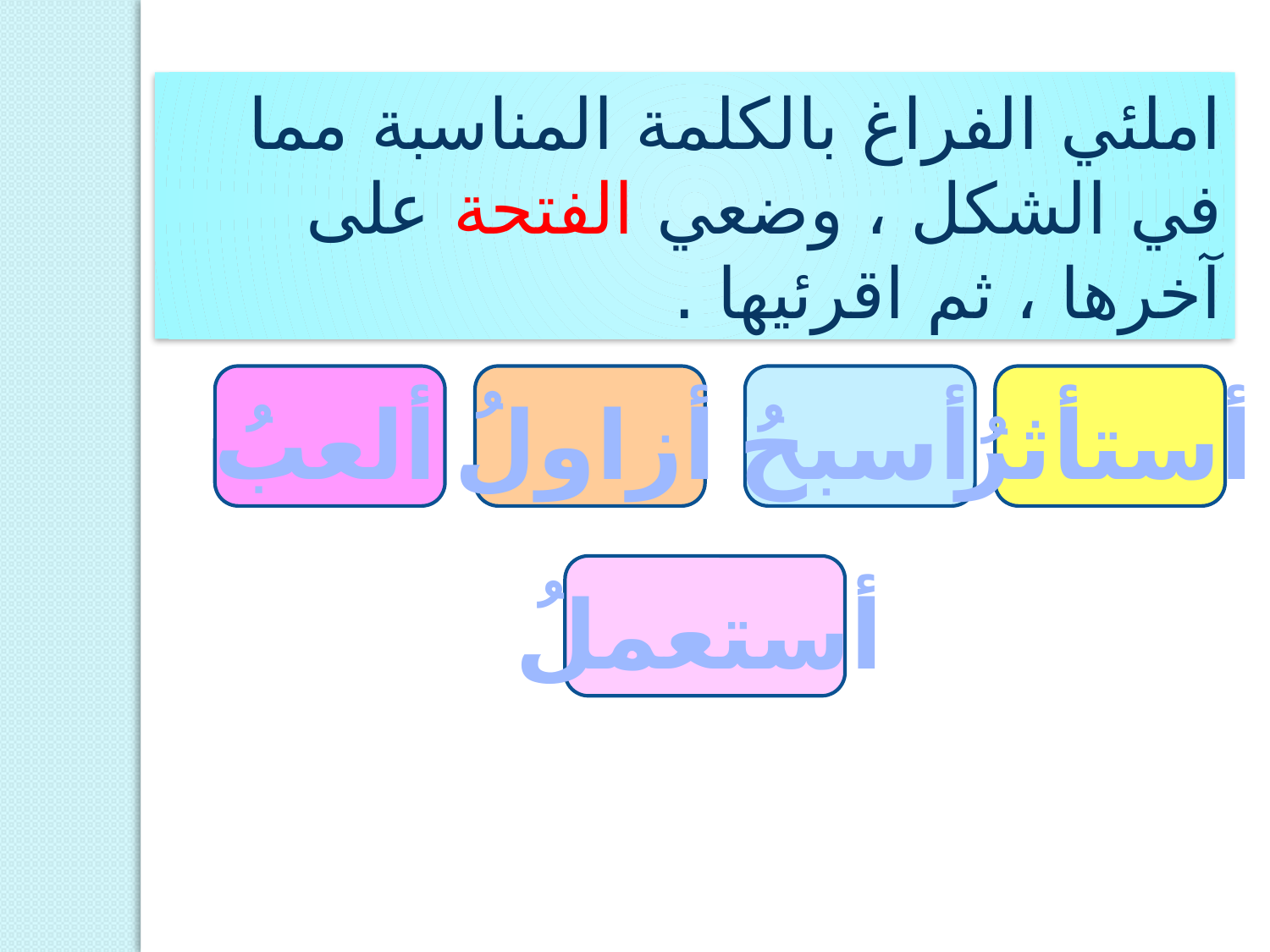

املئي الفراغ بالكلمة المناسبة مما في الشكل ، وضعي الفتحة على آخرها ، ثم اقرئيها .

ألعبُ
أزاولُ
أسبحُ
أستأثرُ

أستعملُ